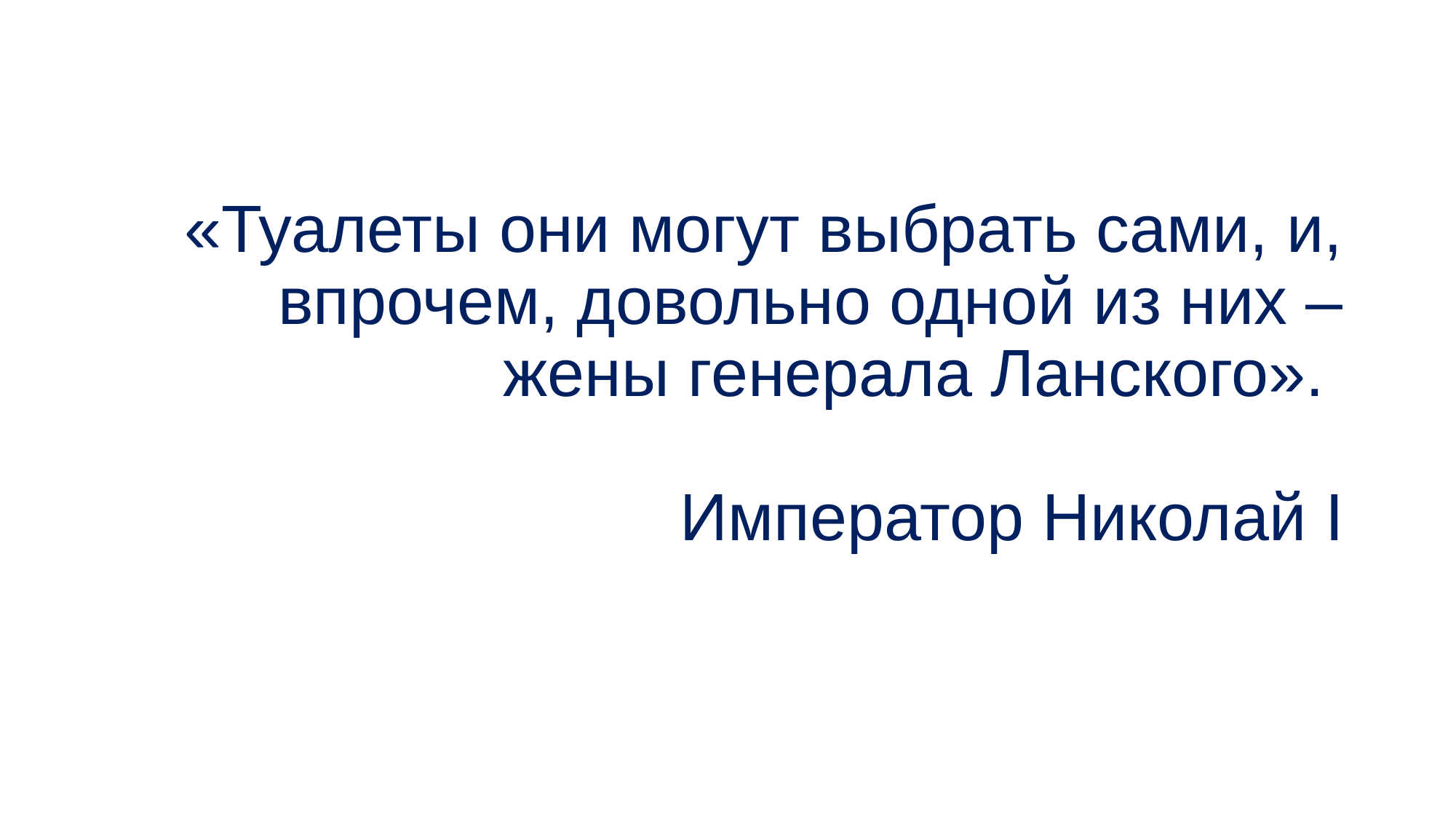

# «Туалеты они могут выбрать сами, и, впрочем, довольно одной из них – жены генерала Ланского». Император Николай I